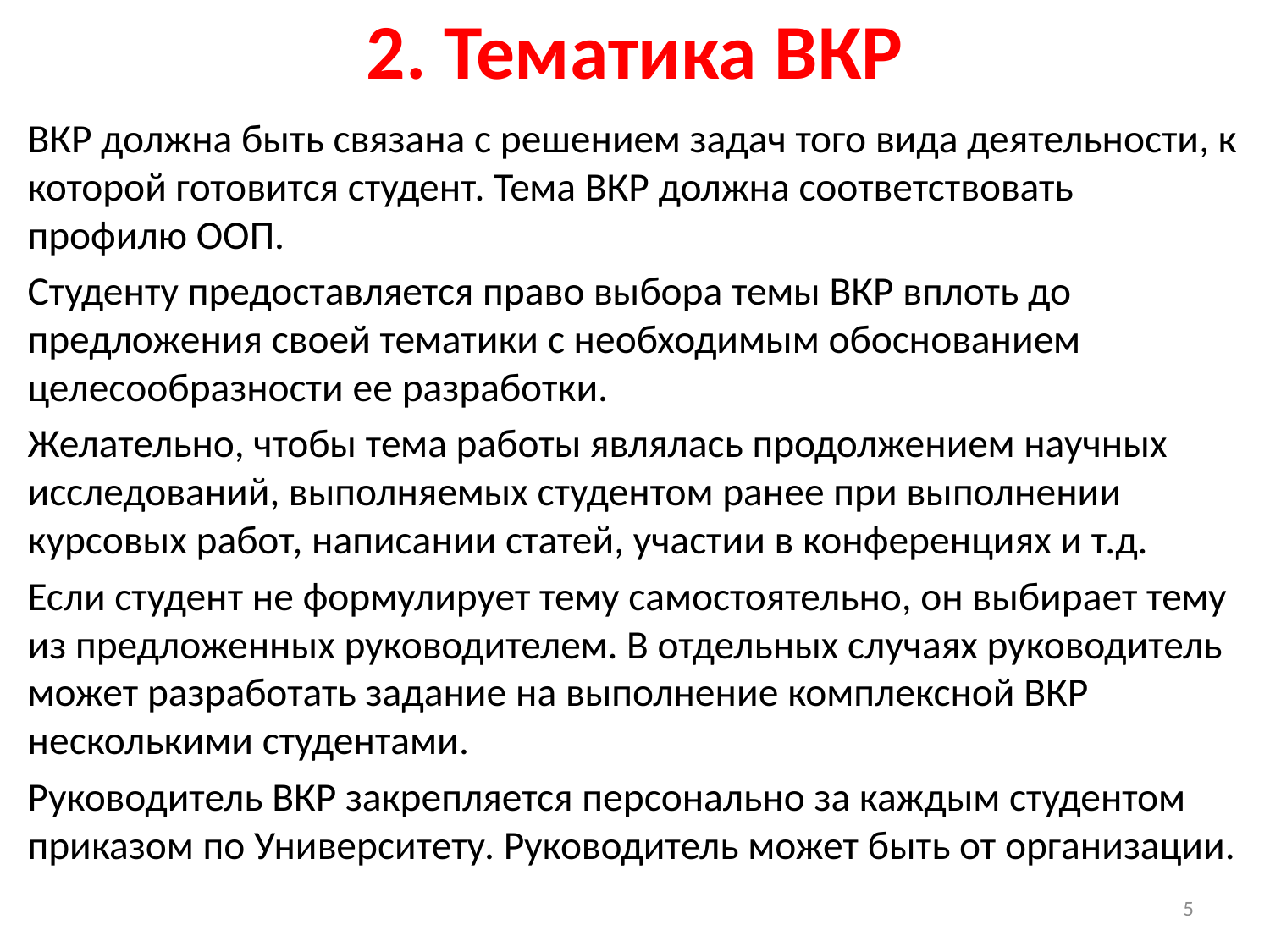

# 2. Тематика ВКР
ВКР должна быть связана с решением задач того вида деятельности, к которой готовится студент. Тема ВКР должна соответствовать профилю ООП.
Студенту предоставляется право выбора темы ВКР вплоть до предложения своей тематики с необходимым обоснованием целесообразности ее разработки.
Желательно, чтобы тема работы являлась продолжением научных исследований, выполняемых студентом ранее при выполнении курсовых работ, написании статей, участии в конференциях и т.д.
Если студент не формулирует тему самостоятельно, он выбирает тему из предложенных руководителем. В отдельных случаях руководитель может разработать задание на выполнение комплексной ВКР несколькими студентами.
Руководитель ВКР закрепляется персонально за каждым студентом приказом по Университету. Руководитель может быть от организации.
5